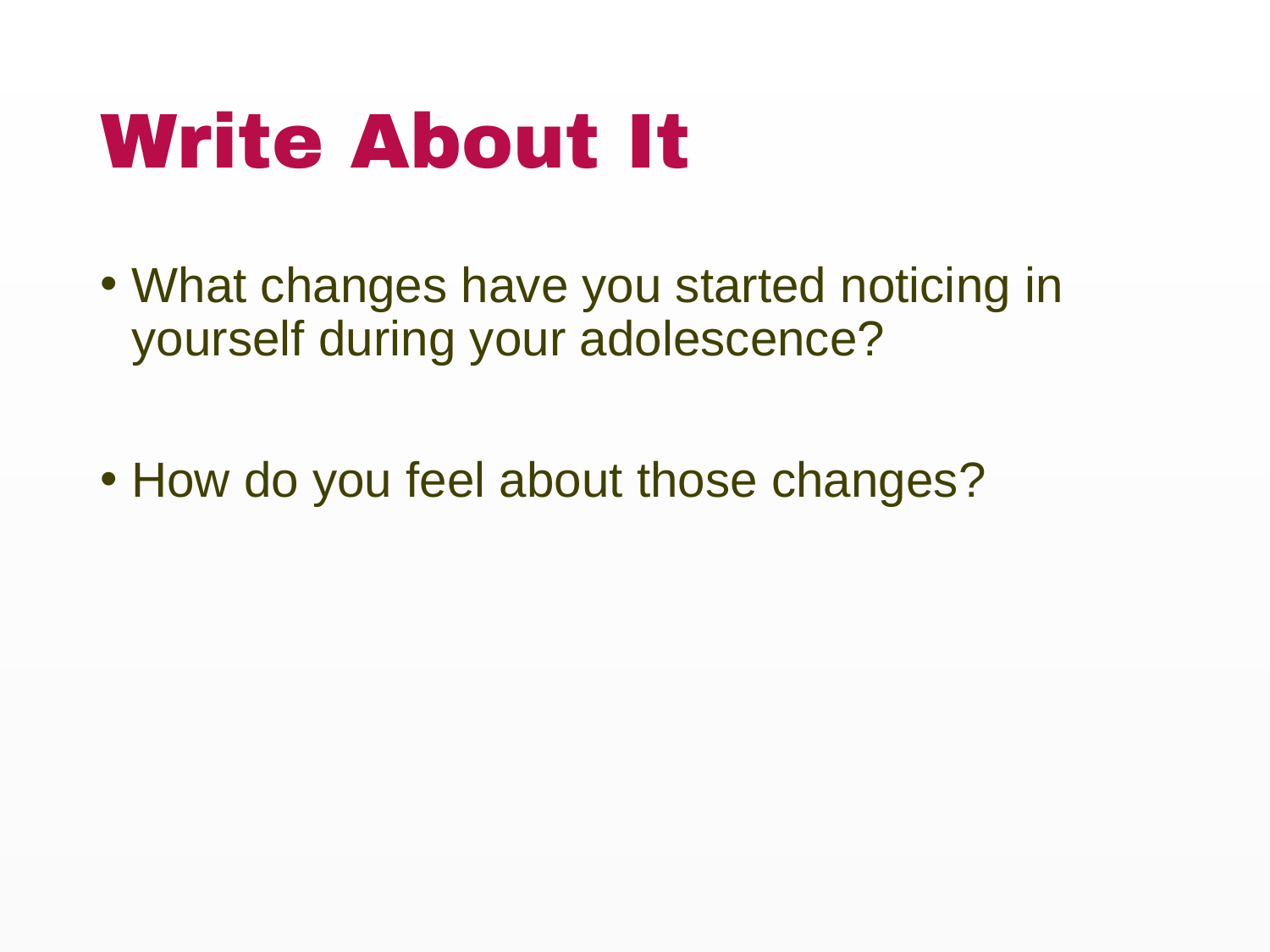

# Write About It
What changes have you started noticing in yourself during your adolescence?

How do you feel about those changes?